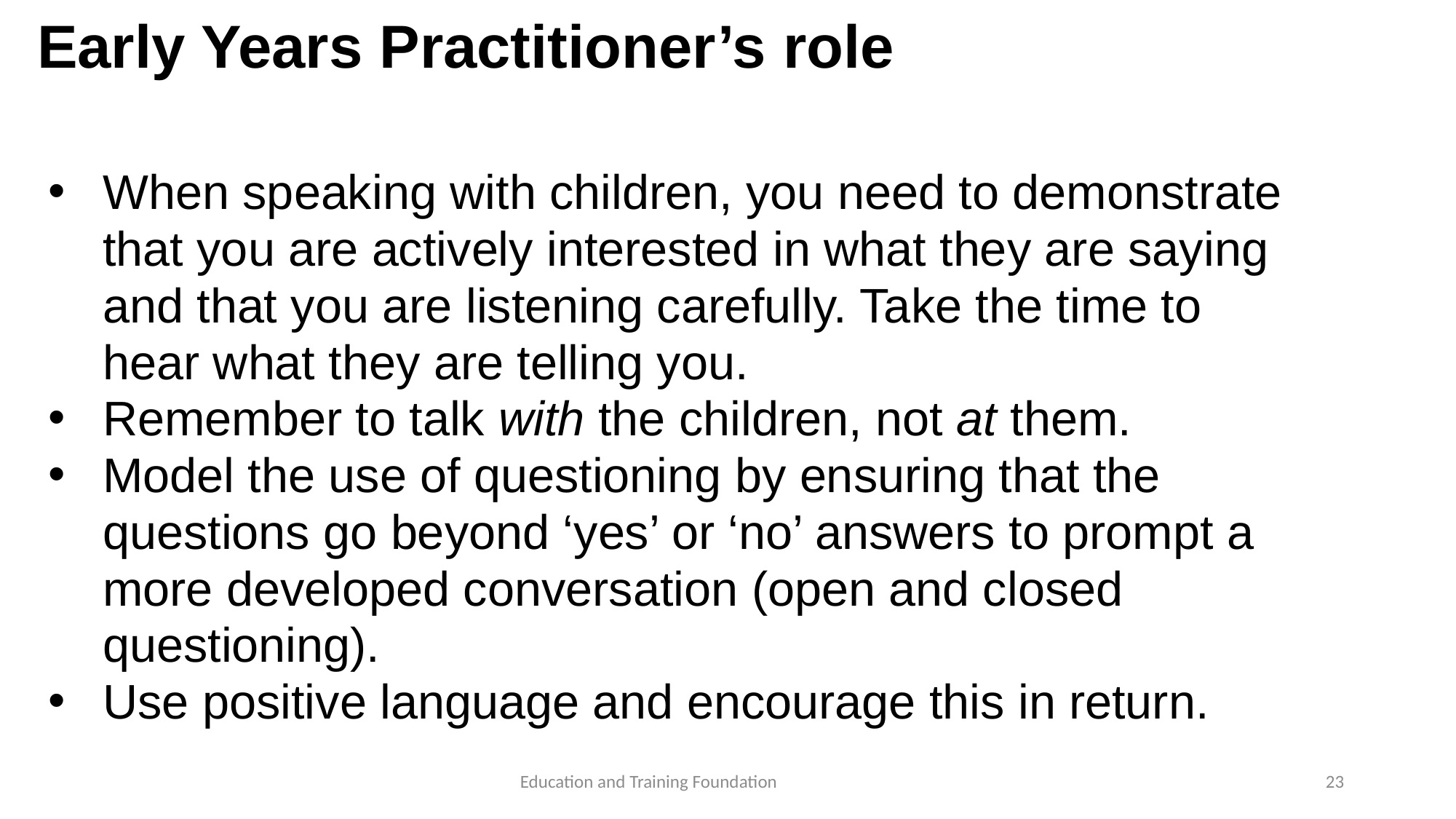

# Early Years Practitioner’s role
When speaking with children, you need to demonstrate that you are actively interested in what they are saying and that you are listening carefully. Take the time to hear what they are telling you.
Remember to talk with the children, not at them.
Model the use of questioning by ensuring that the questions go beyond ‘yes’ or ‘no’ answers to prompt a more developed conversation (open and closed questioning).
Use positive language and encourage this in return.

23
Education and Training Foundation